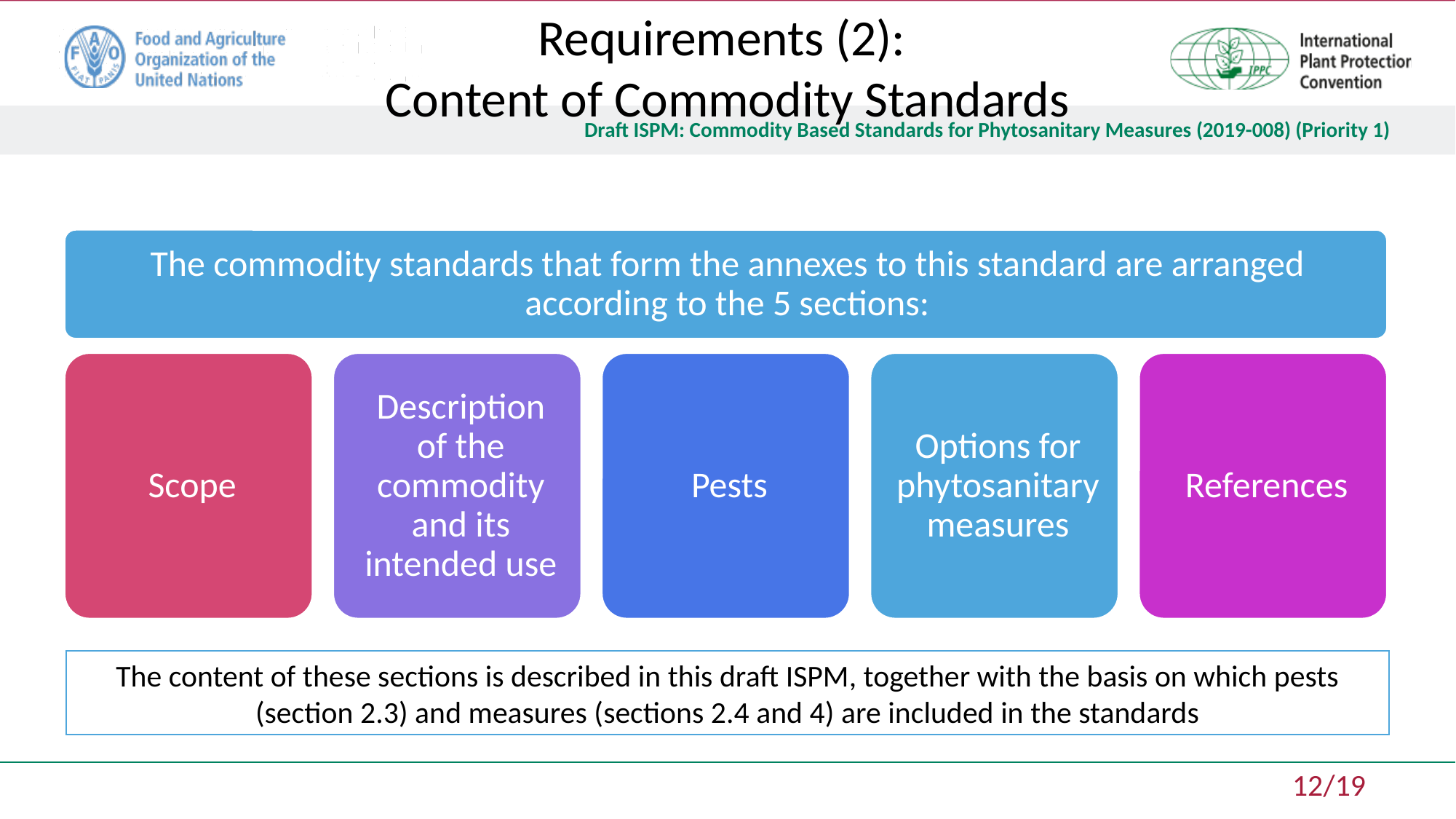

Requirements (2):
Content of Commodity Standards
The commodity standards that form the annexes to this standard are arranged according to the 5 sections:
Scope
Description of the commodity and its intended use
Pests
Options for phytosanitary measures
References
The content of these sections is described in this draft ISPM, together with the basis on which pests (section 2.3) and measures (sections 2.4 and 4) are included in the standards